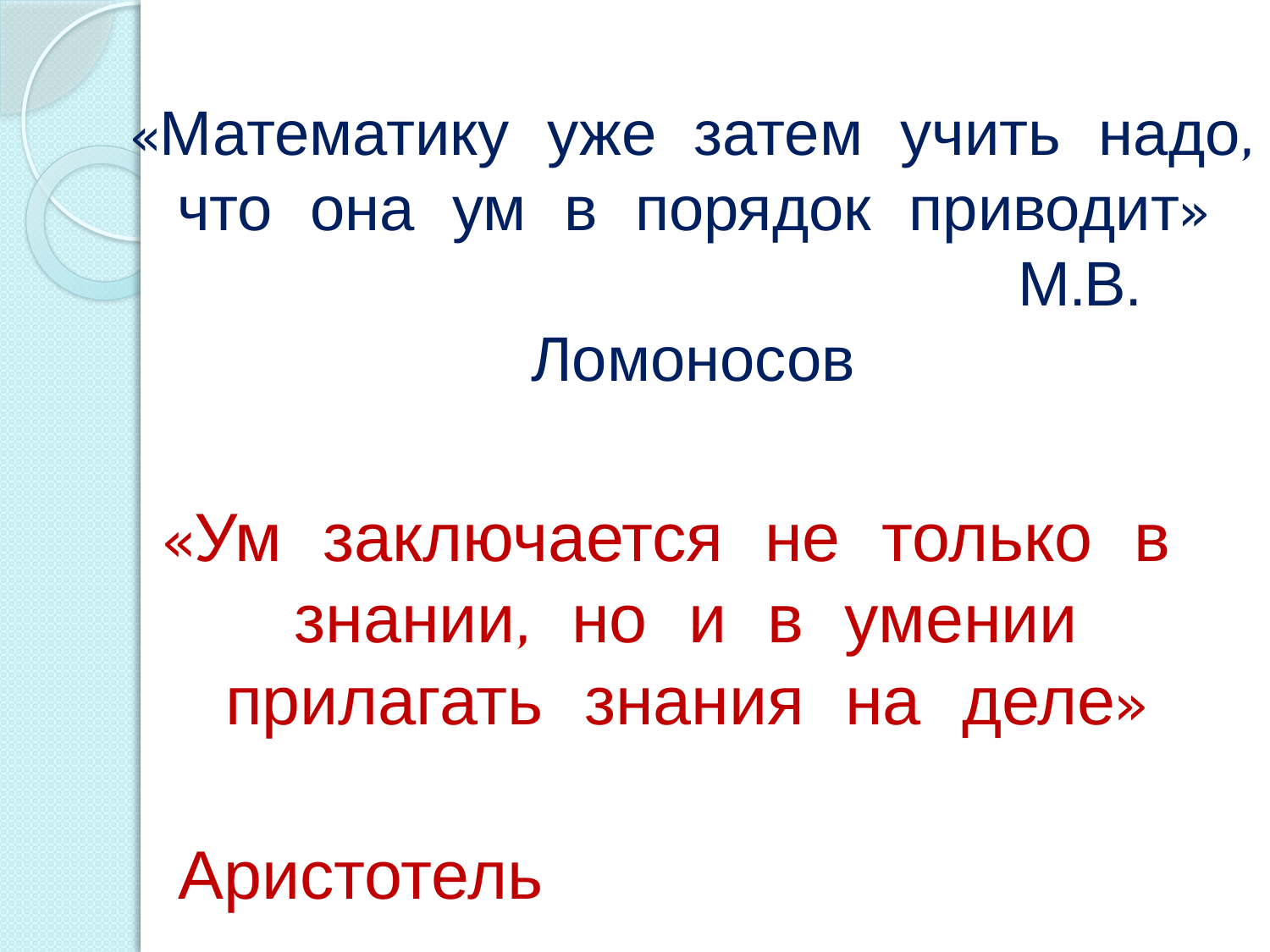

# «Математику  уже  затем  учить  надо, что  она  ум  в  порядок  приводит» М.В. Ломоносов
«Ум  заключается  не  только  в знании,  но  и  в  умении прилагать  знания  на  деле»
                                                 Аристотель